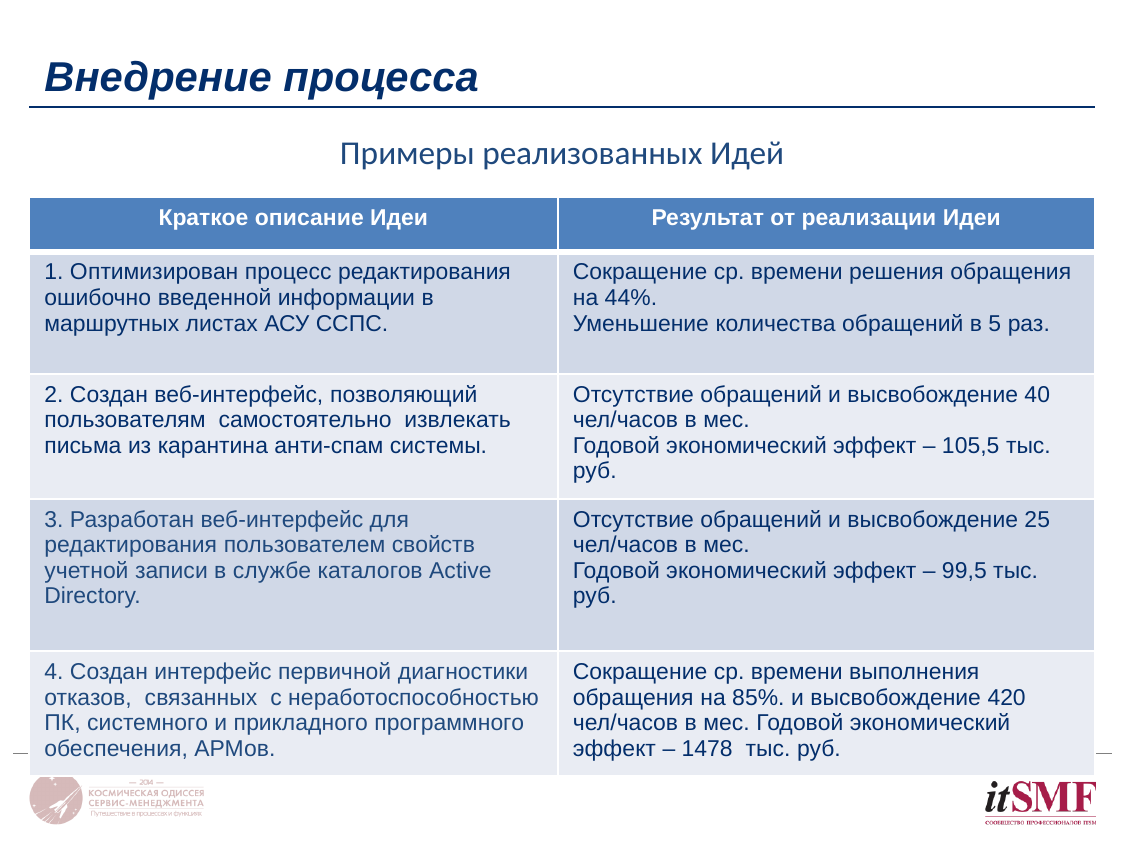

# Внедрение процесса
Примеры реализованных Идей
| Краткое описание Идеи | Результат от реализации Идеи |
| --- | --- |
| 1. Оптимизирован процесс редактирования ошибочно введенной информации в маршрутных листах АСУ ССПС. | Сокращение ср. времени решения обращения на 44%. Уменьшение количества обращений в 5 раз. |
| 2. Создан веб-интерфейс, позволяющий пользователям самостоятельно извлекать письма из карантина анти-спам системы. | Отсутствие обращений и высвобождение 40 чел/часов в мес. Годовой экономический эффект – 105,5 тыс. руб. |
| 3. Разработан веб-интерфейс для редактирования пользователем свойств учетной записи в службе каталогов Active Directory. | Отсутствие обращений и высвобождение 25 чел/часов в мес. Годовой экономический эффект – 99,5 тыс. руб. |
| 4. Создан интерфейс первичной диагностики отказов, связанных с неработоспособностью ПК, системного и прикладного программного обеспечения, АРМов. | Сокращение ср. времени выполнения обращения на 85%. и высвобождение 420 чел/часов в мес. Годовой экономический эффект – 1478 тыс. руб. |